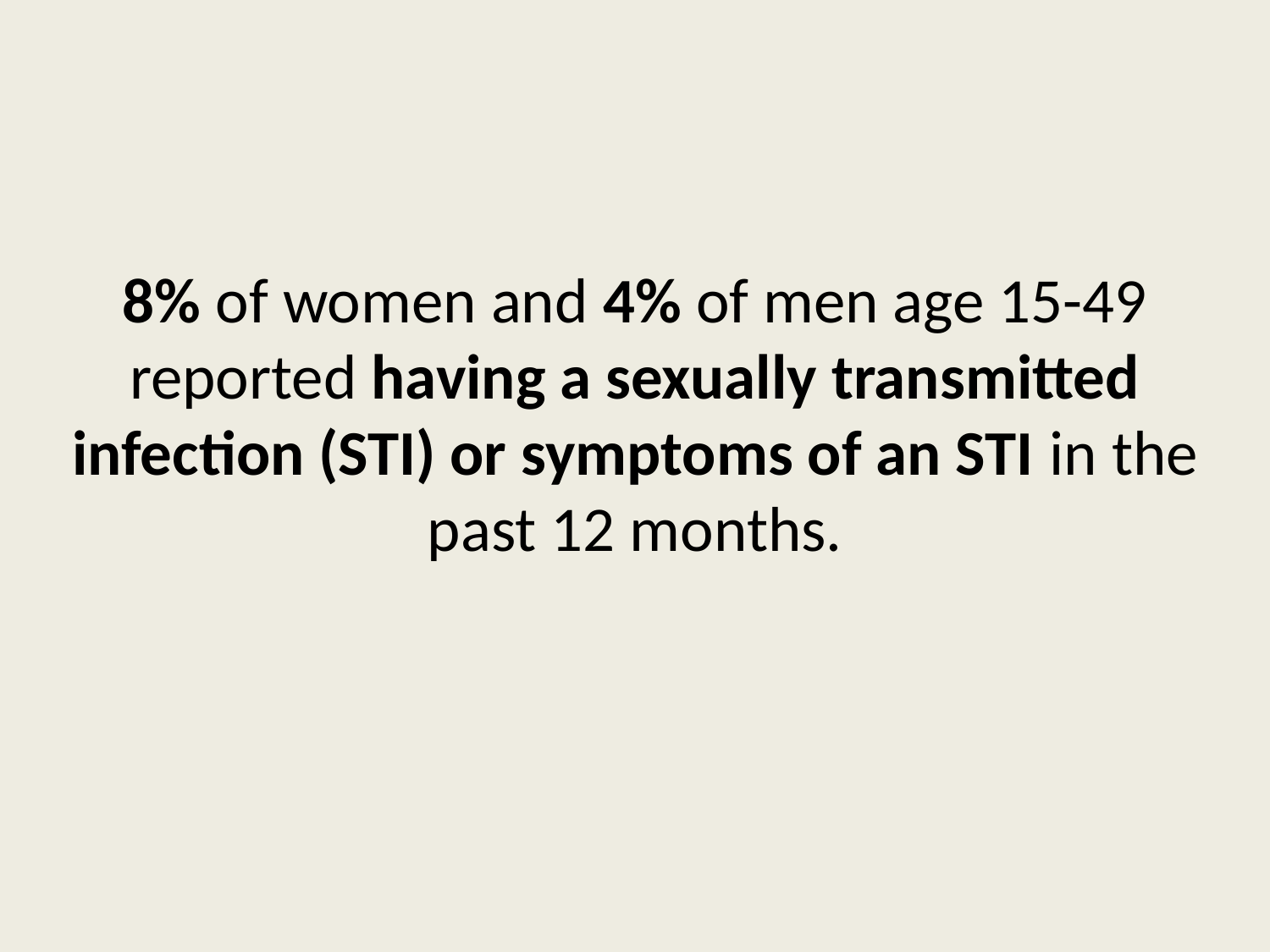

# 8% of women and 4% of men age 15-49 reported having a sexually transmitted infection (STI) or symptoms of an STI in the past 12 months.